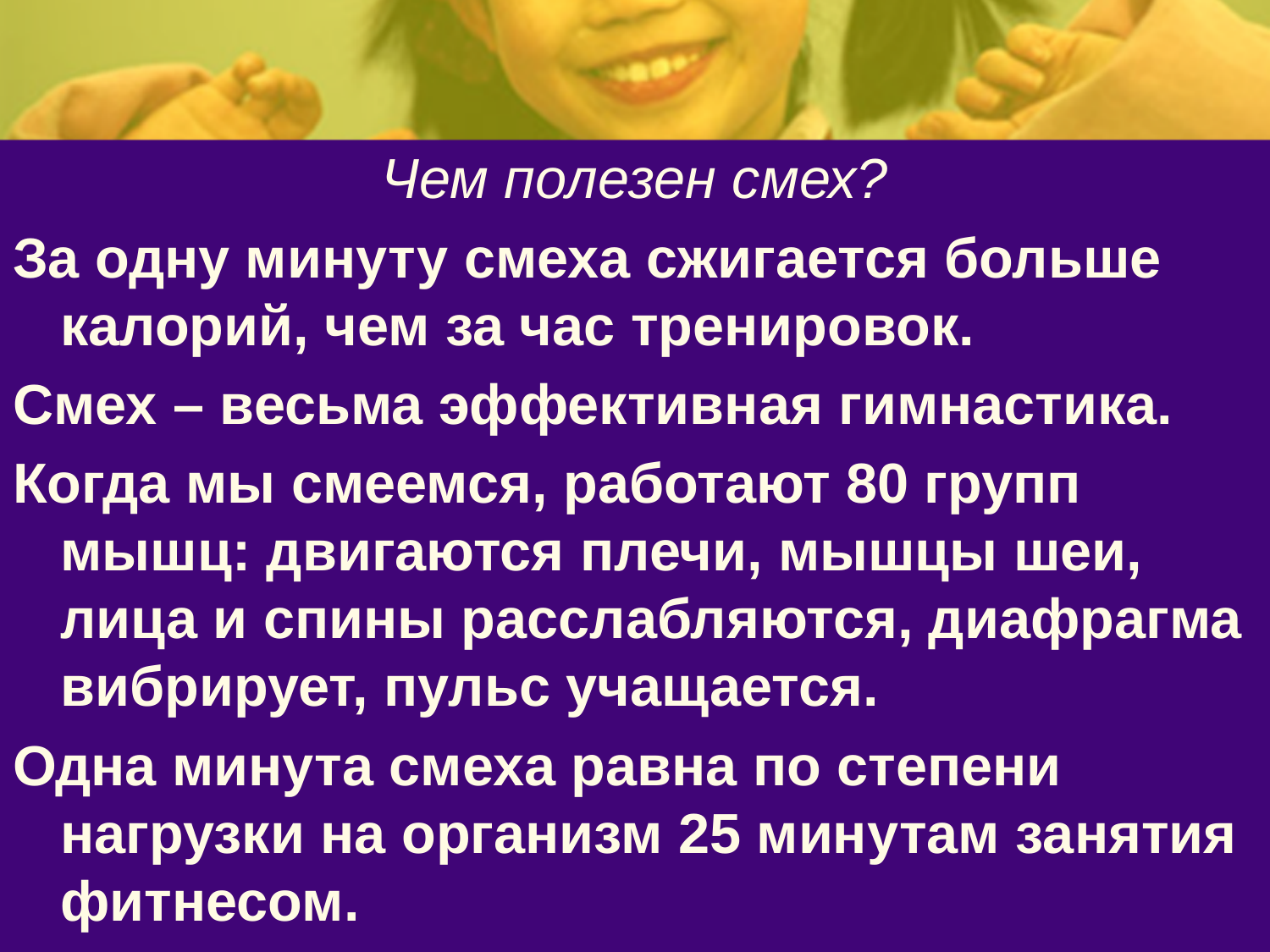

Чем полезен смех?
За одну минуту смеха сжигается больше калорий, чем за час тренировок.
Смех – весьма эффективная гимнастика.
Когда мы смеемся, работают 80 групп мышц: двигаются плечи, мышцы шеи, лица и спины расслабляются, диафрагма вибрирует, пульс учащается.
Одна минута смеха равна по степени нагрузки на организм 25 минутам занятия фитнесом.